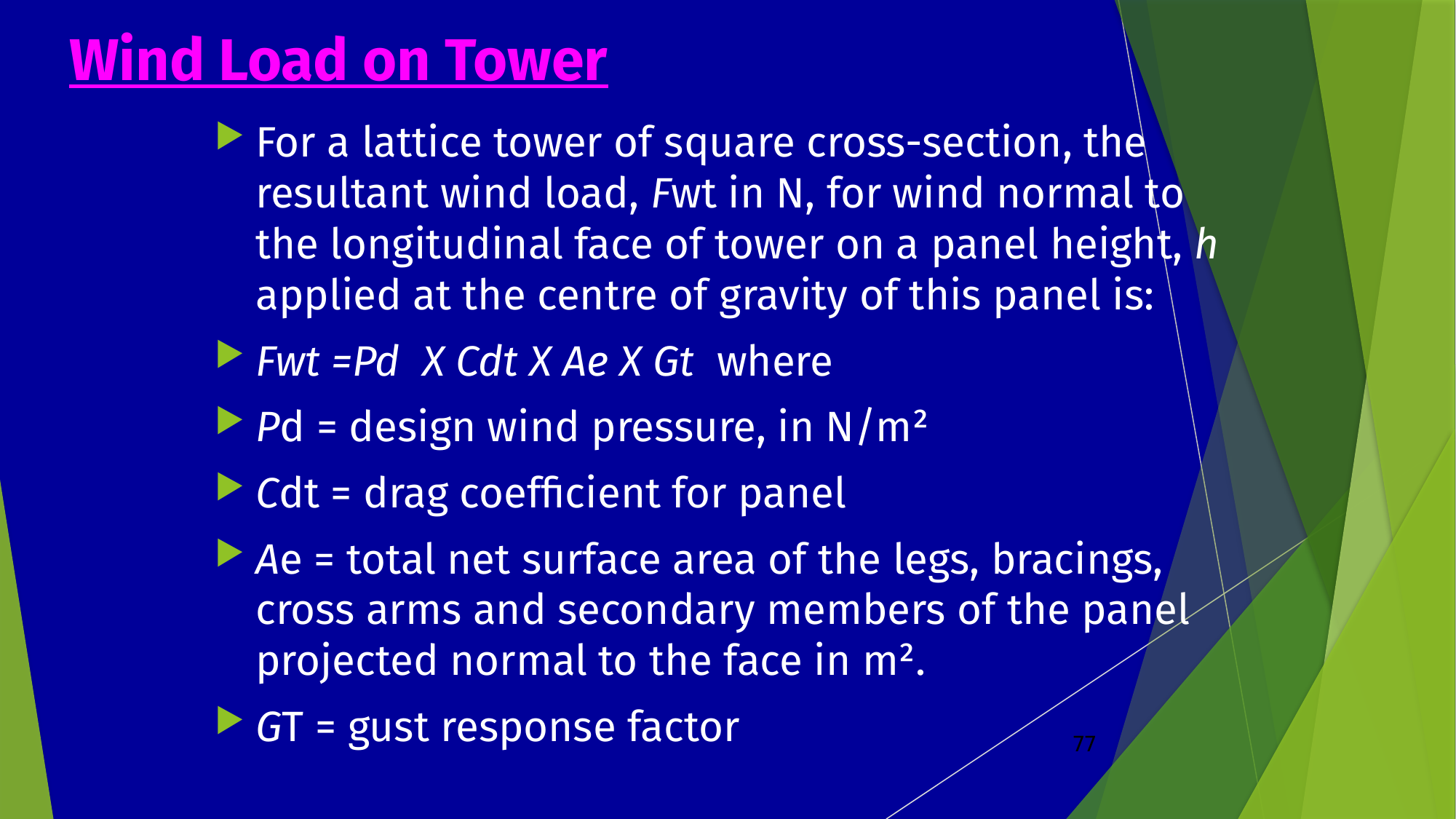

# Wind Load on Tower
For a lattice tower of square cross-section, the resultant wind load, Fwt in N, for wind normal to the longitudinal face of tower on a panel height, h applied at the centre of gravity of this panel is:
Fwt =Pd  X Cdt X Ae X Gt  where
Pd = design wind pressure, in N/m²
Cdt = drag coefficient for panel
Ae = total net surface area of the legs, bracings, cross arms and secondary members of the panel projected normal to the face in m².
GT = gust response factor

77